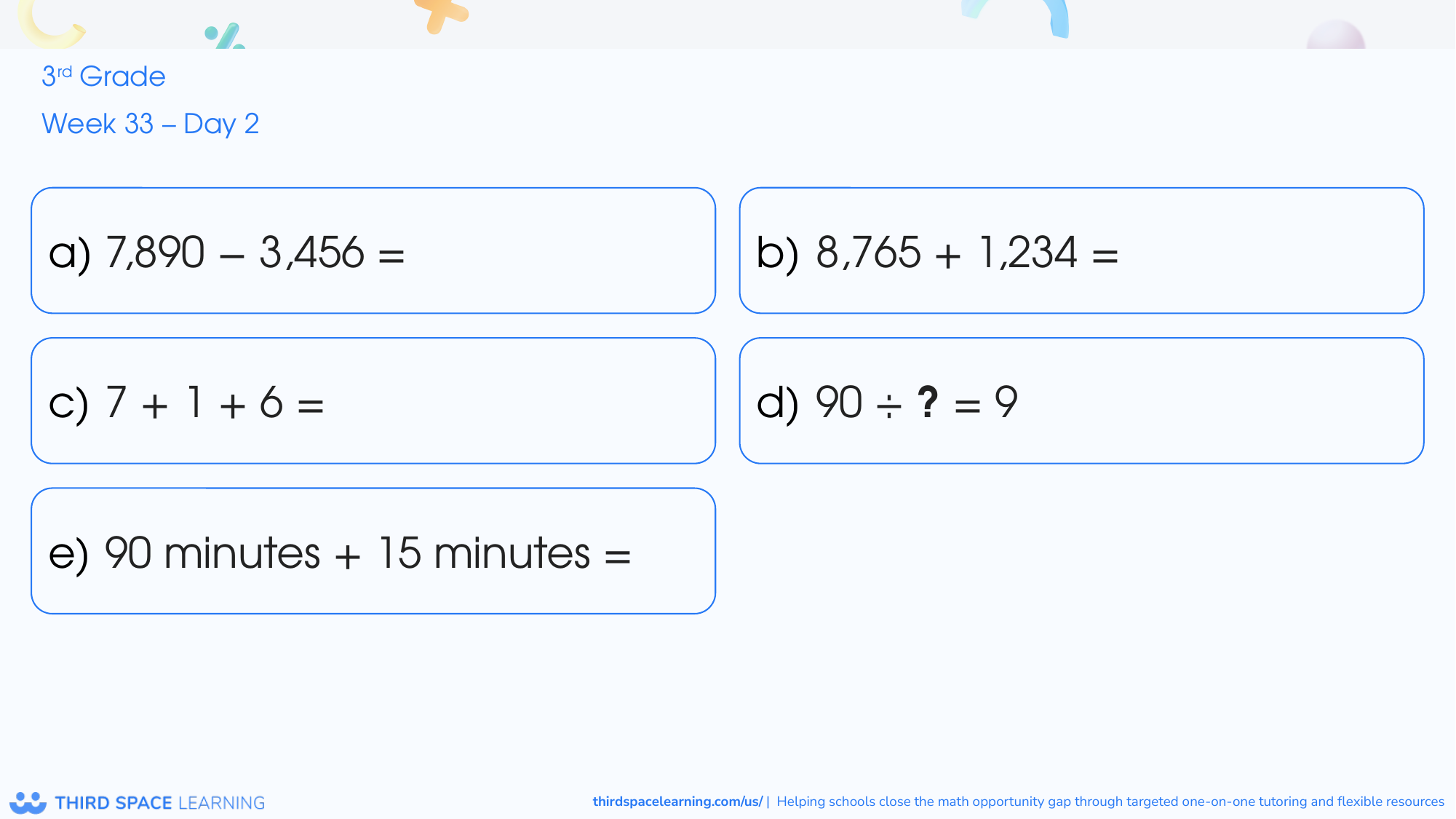

3rd Grade
Week 33 – Day 2
7,890 − 3,456 =
8,765 + 1,234 =
7 + 1 + 6 =
90 ÷ ? = 9
90 minutes + 15 minutes =